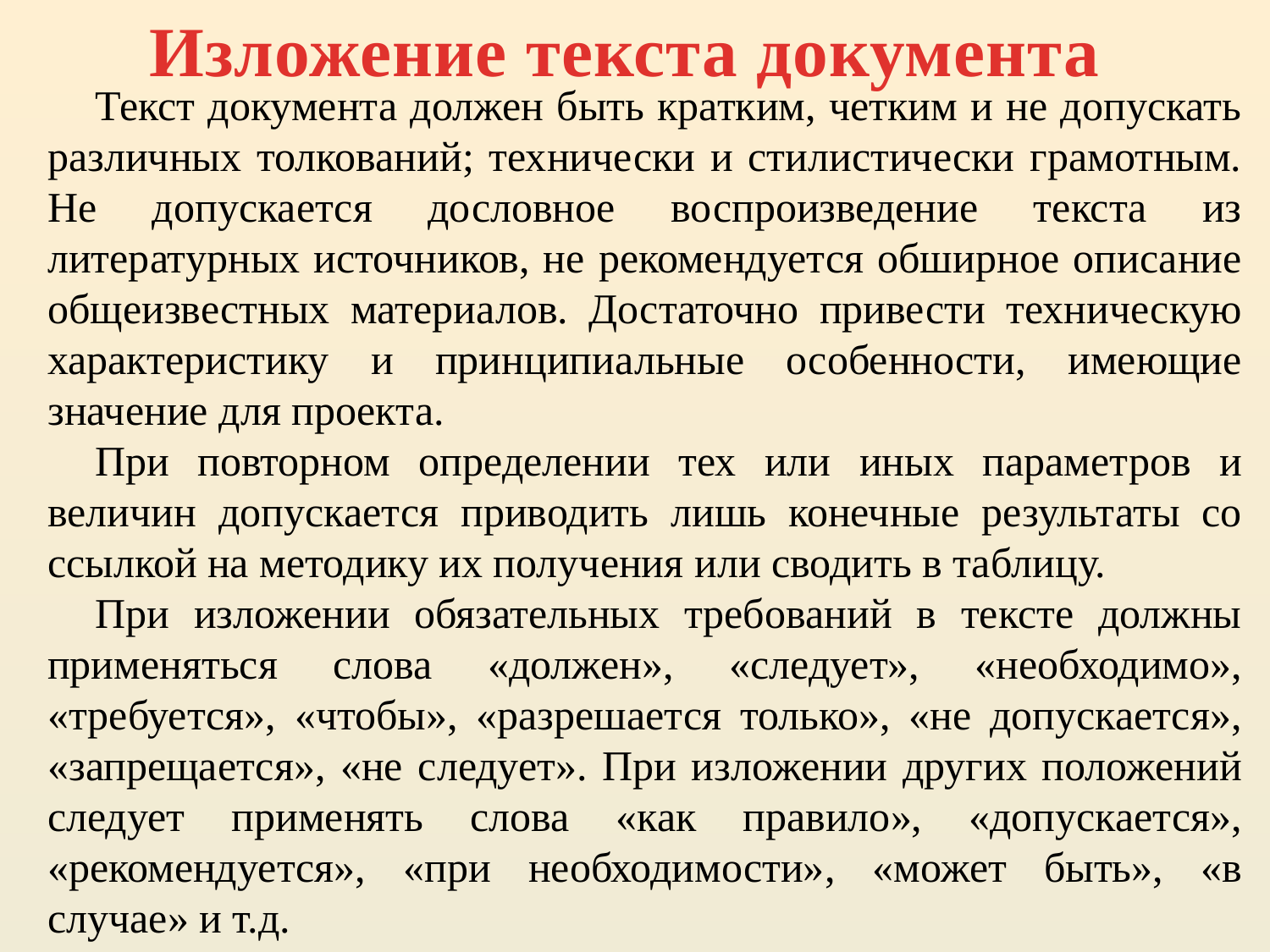

Изложение текста документа
Текст документа должен быть кратким, четким и не допускать различных толкований; технически и стилистически грамотным. Не допускается дословное воспроизведение текста из литературных источников, не рекомендуется обширное описание общеизвестных материалов. Достаточно привести техническую характеристику и принципиальные особенности, имеющие значение для проекта.
При повторном определении тех или иных параметров и величин допускается приводить лишь конечные результаты со ссылкой на методику их получения или сводить в таблицу.
При изложении обязательных требований в тексте должны применяться слова «должен», «следует», «необходимо», «требуется», «чтобы», «разрешается только», «не допускается», «запрещается», «не следует». При изложении других положений следует применять слова «как правило», «допускается», «рекомендуется», «при необходимости», «может быть», «в случае» и т.д.